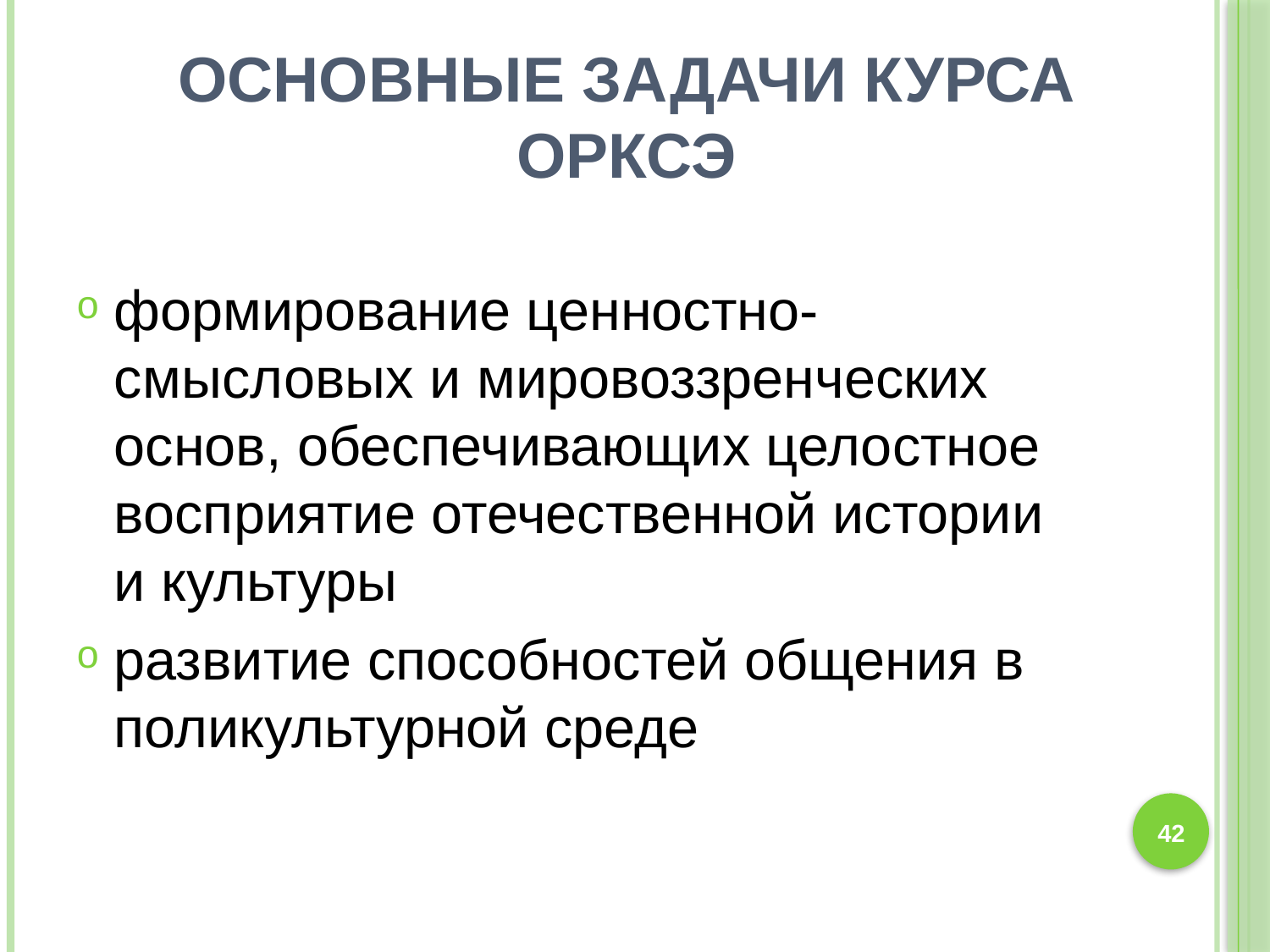

# Основные задачи курса ОРКСЭ
формирование ценностно-смысловых и мировоззренческих основ, обеспечивающих целостное восприятие отечественной истории и культуры
развитие способностей общения в поликультурной среде
42